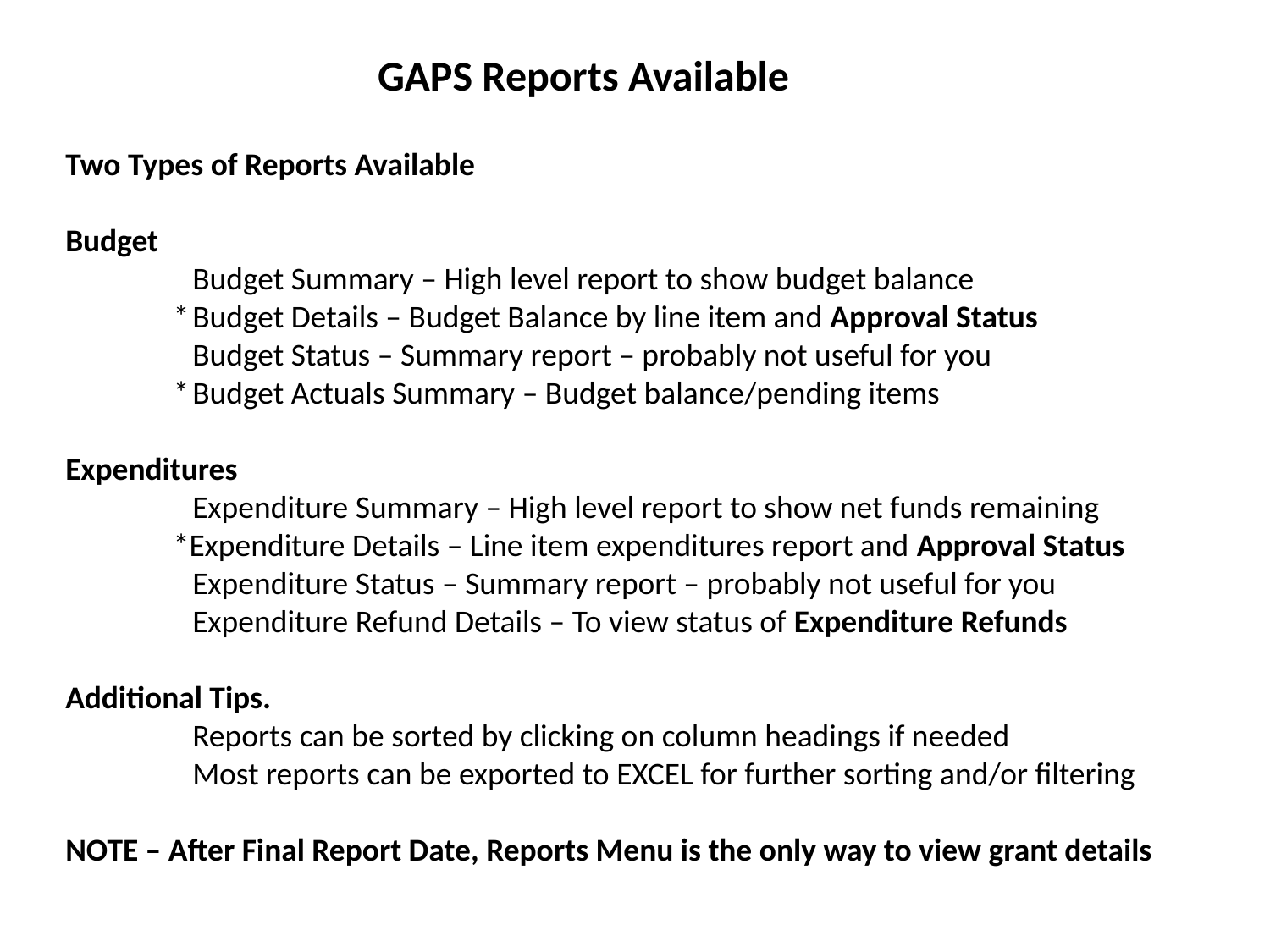

GAPS Reports Available
Two Types of Reports Available

Budget
	Budget Summary – High level report to show budget balance
               *	Budget Details – Budget Balance by line item and Approval Status
	Budget Status – Summary report – probably not useful for you
               *	Budget Actuals Summary – Budget balance/pending items

Expenditures
	Expenditure Summary – High level report to show net funds remaining
               *Expenditure Details – Line item expenditures report and Approval Status
	Expenditure Status – Summary report – probably not useful for you
	Expenditure Refund Details – To view status of Expenditure Refunds

Additional Tips.
	Reports can be sorted by clicking on column headings if needed
	Most reports can be exported to EXCEL for further sorting and/or filtering

NOTE – After Final Report Date, Reports Menu is the only way to view grant details